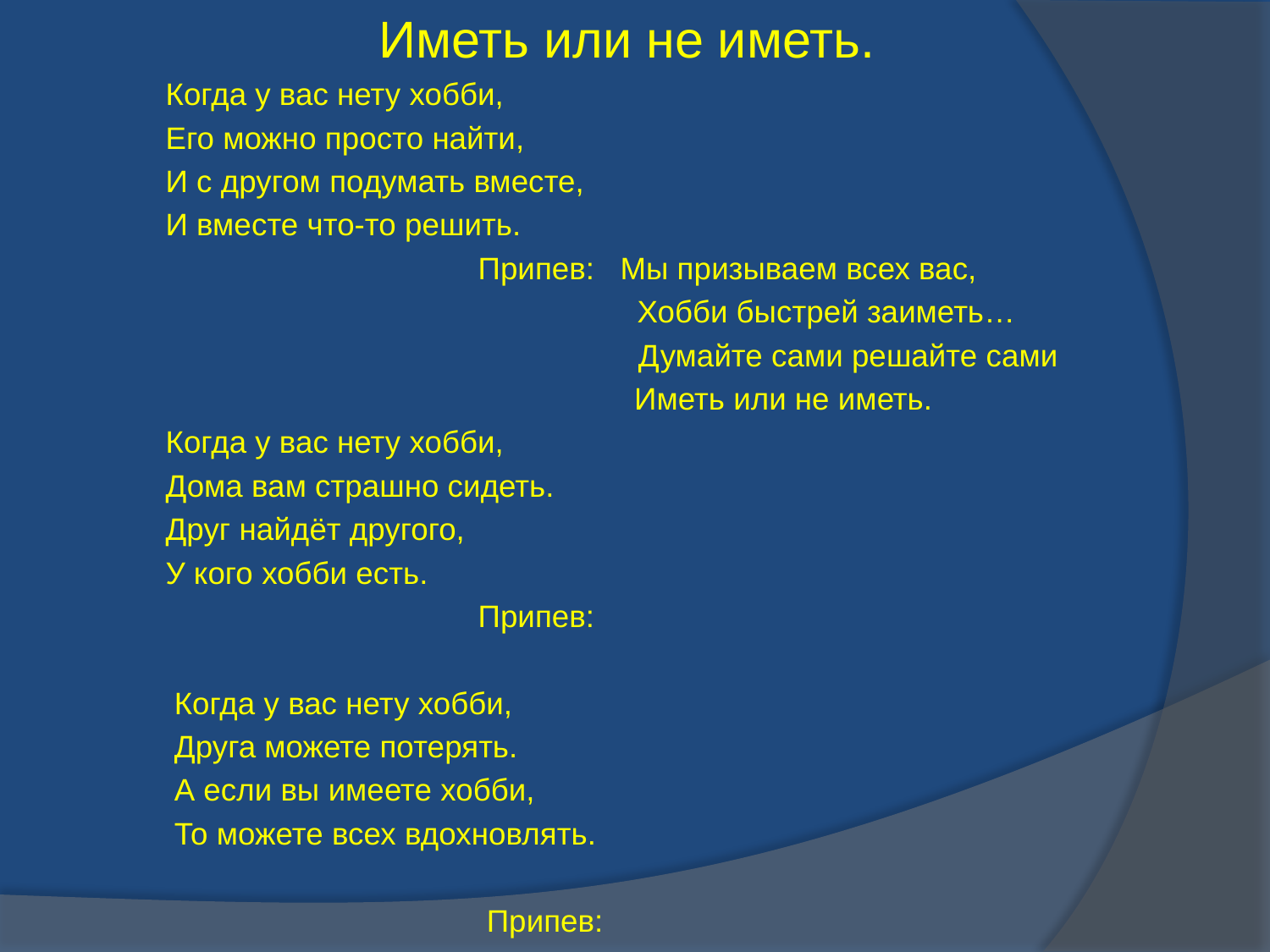

Иметь или не иметь.
Когда у вас нету хобби,
Его можно просто найти,
И с другом подумать вместе,
И вместе что-то решить.
                                    Припев:   Мы призываем всех вас,
                                              Хобби быстрей заиметь…
                                                    Думайте сами решайте сами
                                                      Иметь или не иметь.
Когда у вас нету хобби,
Дома вам страшно сидеть.
Друг найдёт другого,
У кого хобби есть.
                                    Припев:

 Когда у вас нету хобби,
 Друга можете потерять.
 А если вы имеете хобби,
 То можете всех вдохновлять.

                                     Припев: